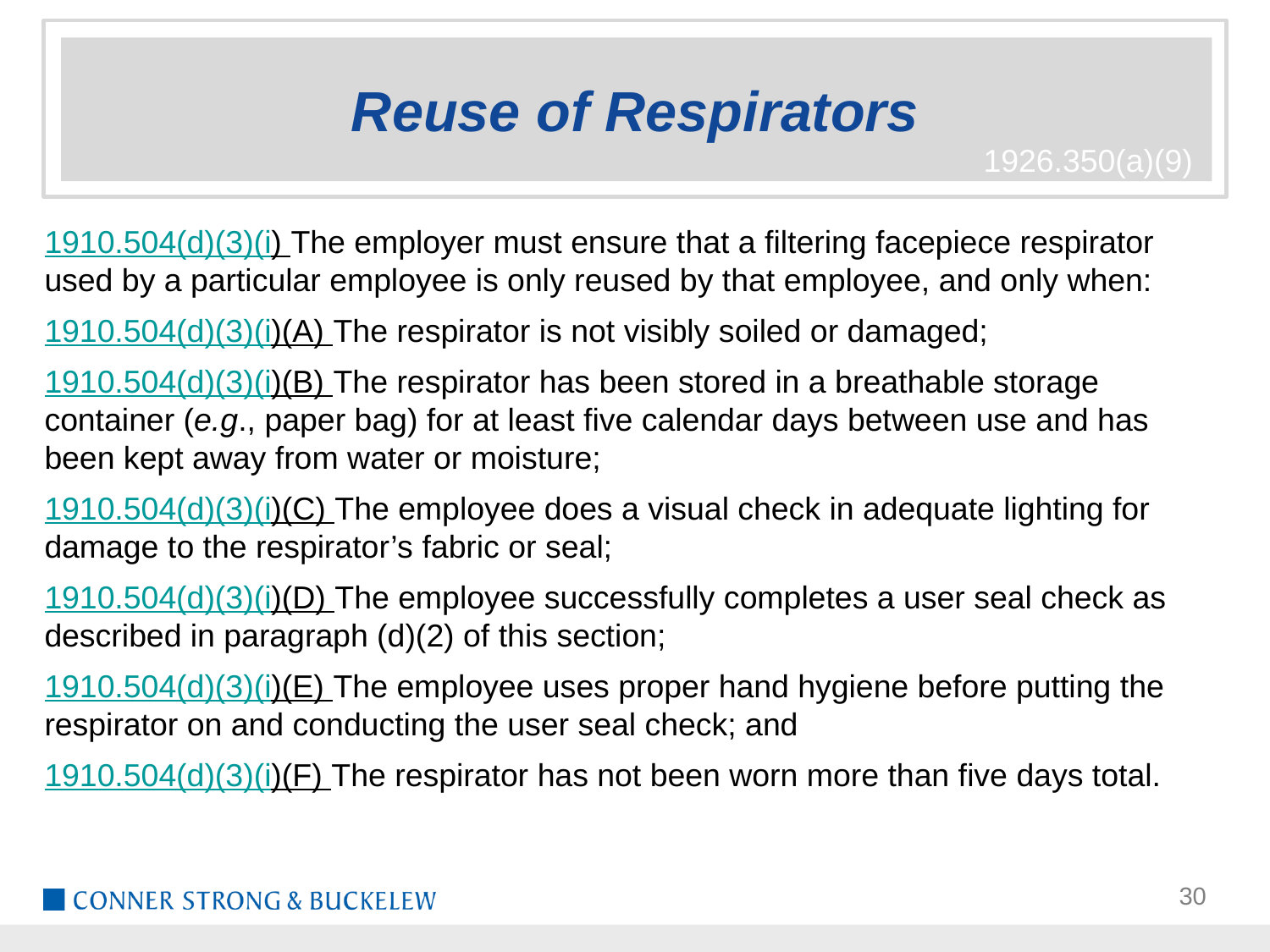

# Reuse of Respirators
1926.350(a)(9)
1910.504(d)(3)(i) The employer must ensure that a filtering facepiece respirator used by a particular employee is only reused by that employee, and only when:
1910.504(d)(3)(i)(A) The respirator is not visibly soiled or damaged;
1910.504(d)(3)(i)(B) The respirator has been stored in a breathable storage container (e.g., paper bag) for at least five calendar days between use and has been kept away from water or moisture;
1910.504(d)(3)(i)(C) The employee does a visual check in adequate lighting for damage to the respirator’s fabric or seal;
1910.504(d)(3)(i)(D) The employee successfully completes a user seal check as described in paragraph (d)(2) of this section;
1910.504(d)(3)(i)(E) The employee uses proper hand hygiene before putting the respirator on and conducting the user seal check; and
1910.504(d)(3)(i)(F) The respirator has not been worn more than five days total.